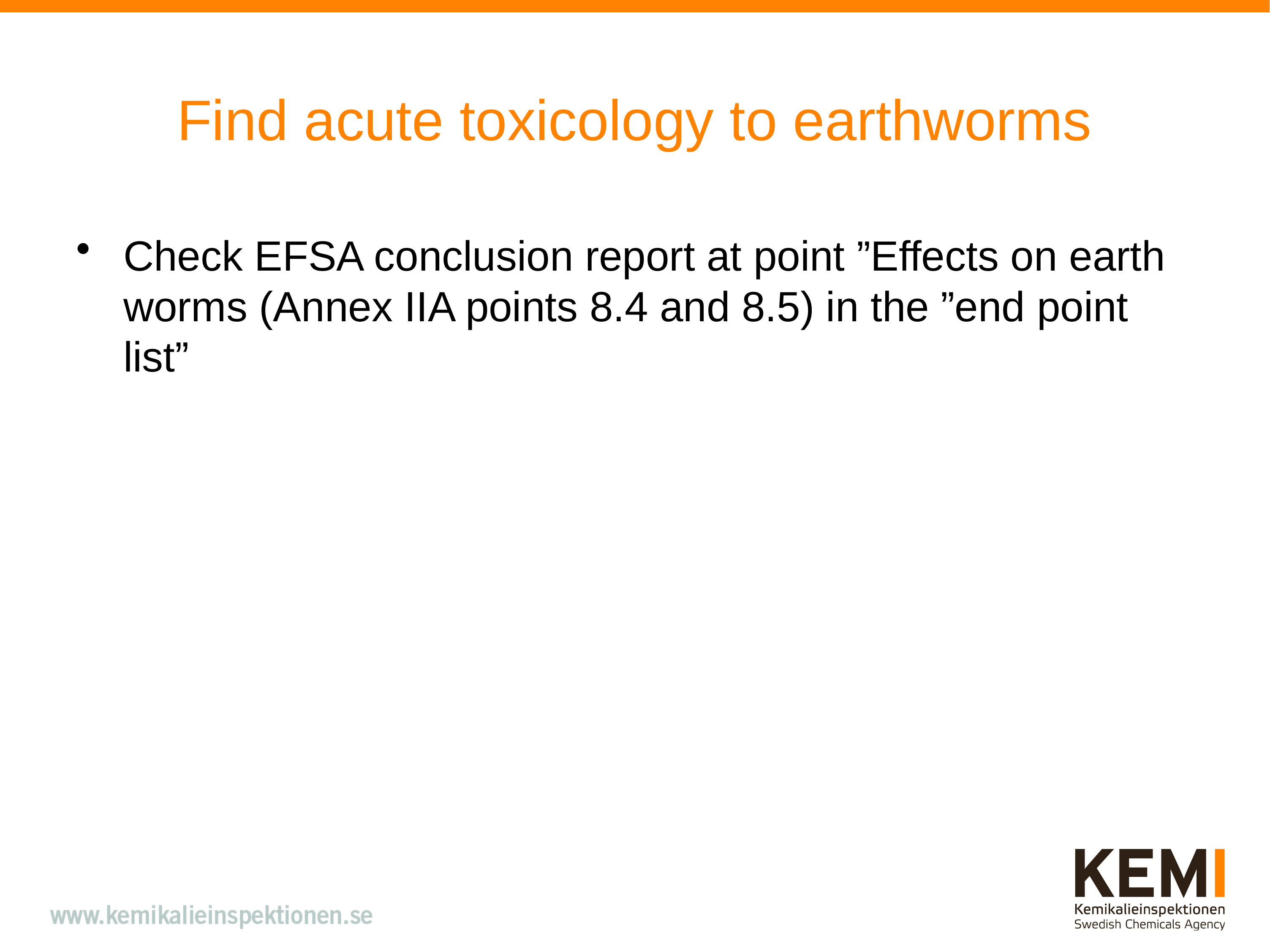

# Find acute toxicology to earthworms
Check EFSA conclusion report at point ”Effects on earth worms (Annex IIA points 8.4 and 8.5) in the ”end point list”